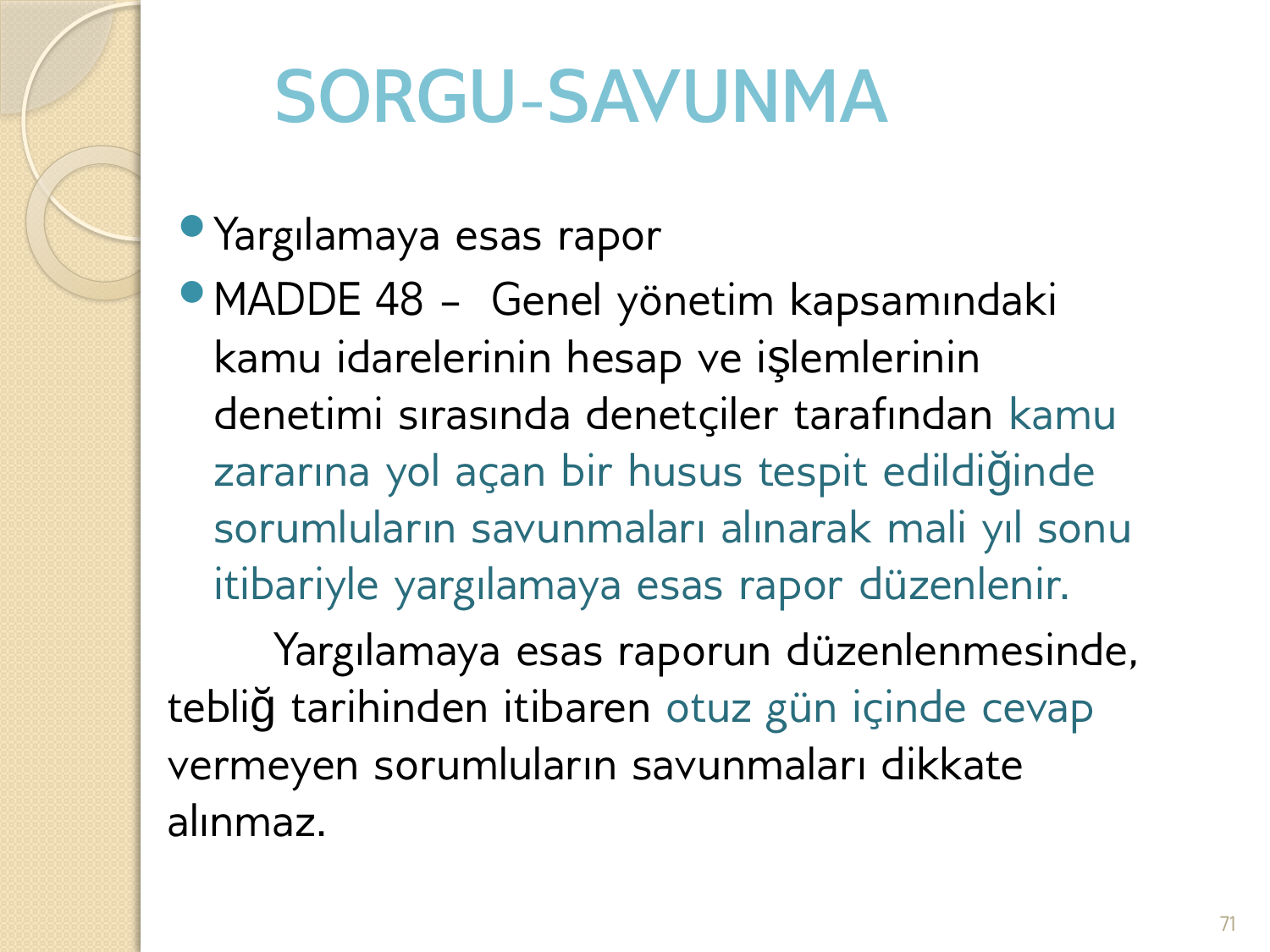

# SORGU-SAVUNMA
Yargılamaya esas rapor
MADDE 48 –  Genel yönetim kapsamındaki kamu idarelerinin hesap ve işlemlerinin denetimi sırasında denetçiler tarafından kamu zararına yol açan bir husus tespit edildiğinde sorumluların savunmaları alınarak mali yıl sonu itibariyle yargılamaya esas rapor düzenlenir.
	Yargılamaya esas raporun düzenlenmesinde, tebliğ tarihinden itibaren otuz gün içinde cevap vermeyen sorumluların savunmaları dikkate alınmaz.

71